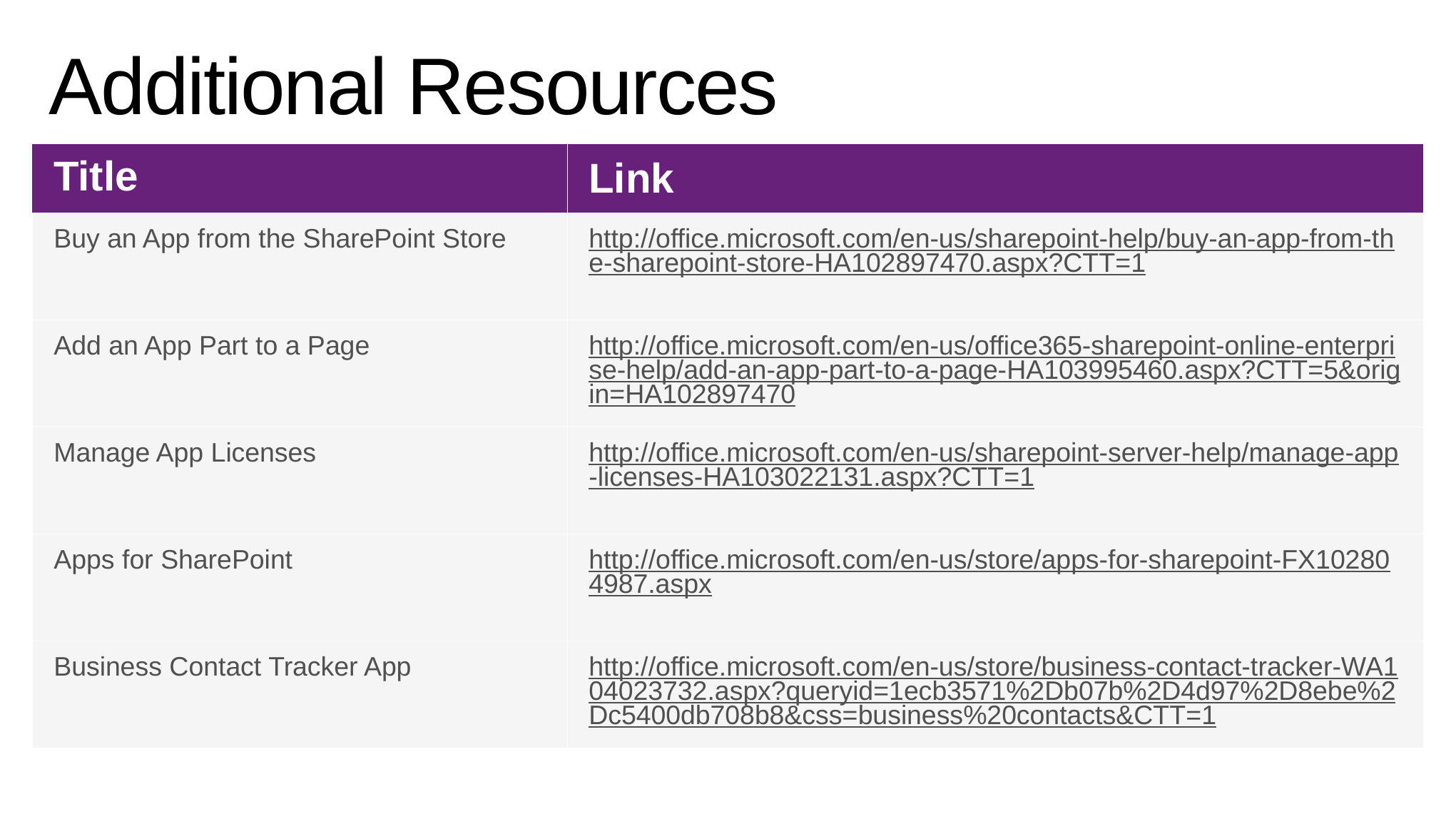

# Additional Resources
| Title | Link |
| --- | --- |
| Buy an App from the SharePoint Store | http://office.microsoft.com/en-us/sharepoint-help/buy-an-app-from-the-sharepoint-store-HA102897470.aspx?CTT=1 |
| Add an App Part to a Page | http://office.microsoft.com/en-us/office365-sharepoint-online-enterprise-help/add-an-app-part-to-a-page-HA103995460.aspx?CTT=5&origin=HA102897470 |
| Manage App Licenses | http://office.microsoft.com/en-us/sharepoint-server-help/manage-app-licenses-HA103022131.aspx?CTT=1 |
| Apps for SharePoint | http://office.microsoft.com/en-us/store/apps-for-sharepoint-FX102804987.aspx |
| Business Contact Tracker App | http://office.microsoft.com/en-us/store/business-contact-tracker-WA104023732.aspx?queryid=1ecb3571%2Db07b%2D4d97%2D8ebe%2Dc5400db708b8&css=business%20contacts&CTT=1 |